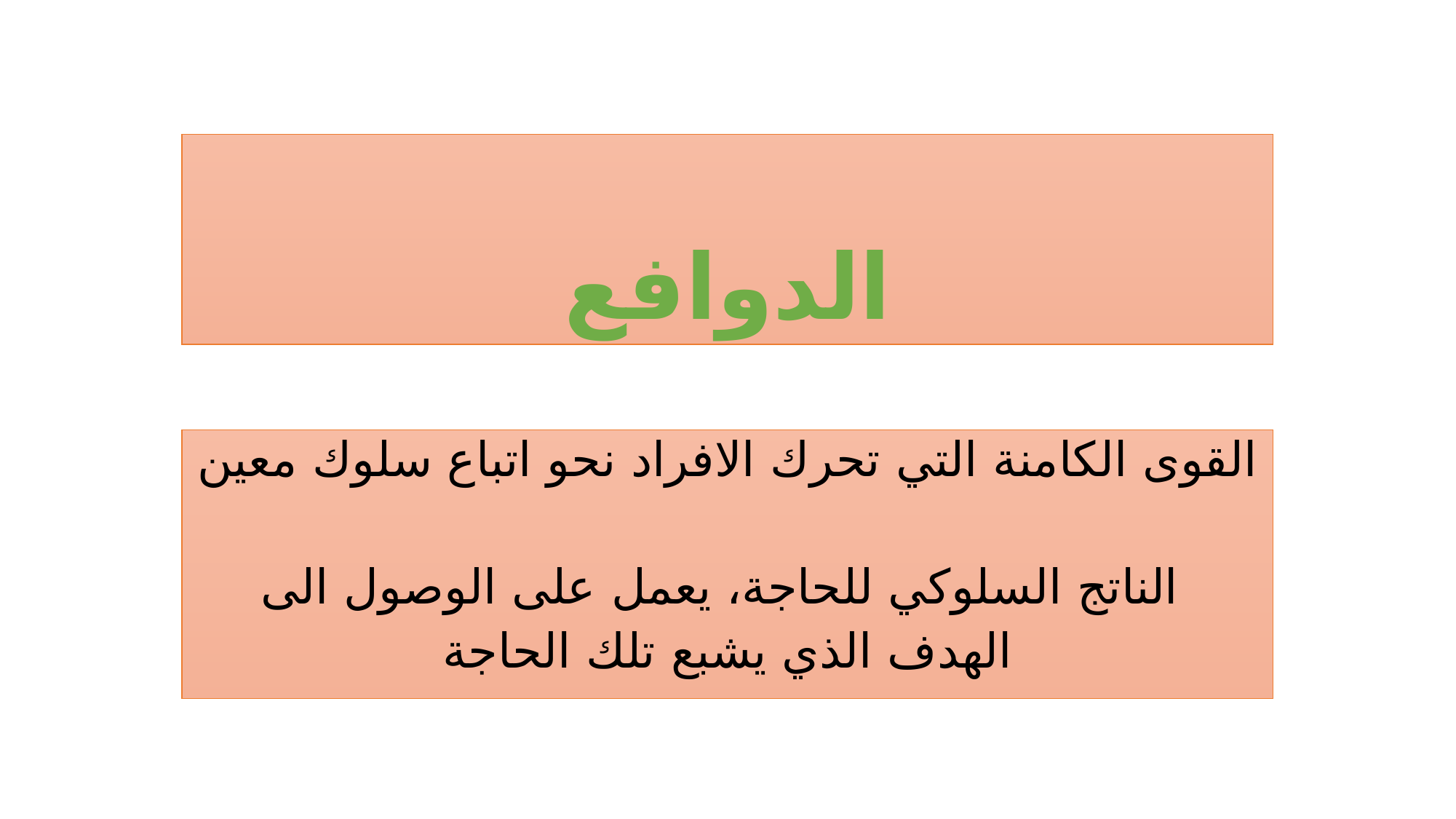

# الدوافع
القوى الكامنة التي تحرك الافراد نحو اتباع سلوك معين

الناتج السلوكي للحاجة، يعمل على الوصول الى
الهدف الذي يشبع تلك الحاجة